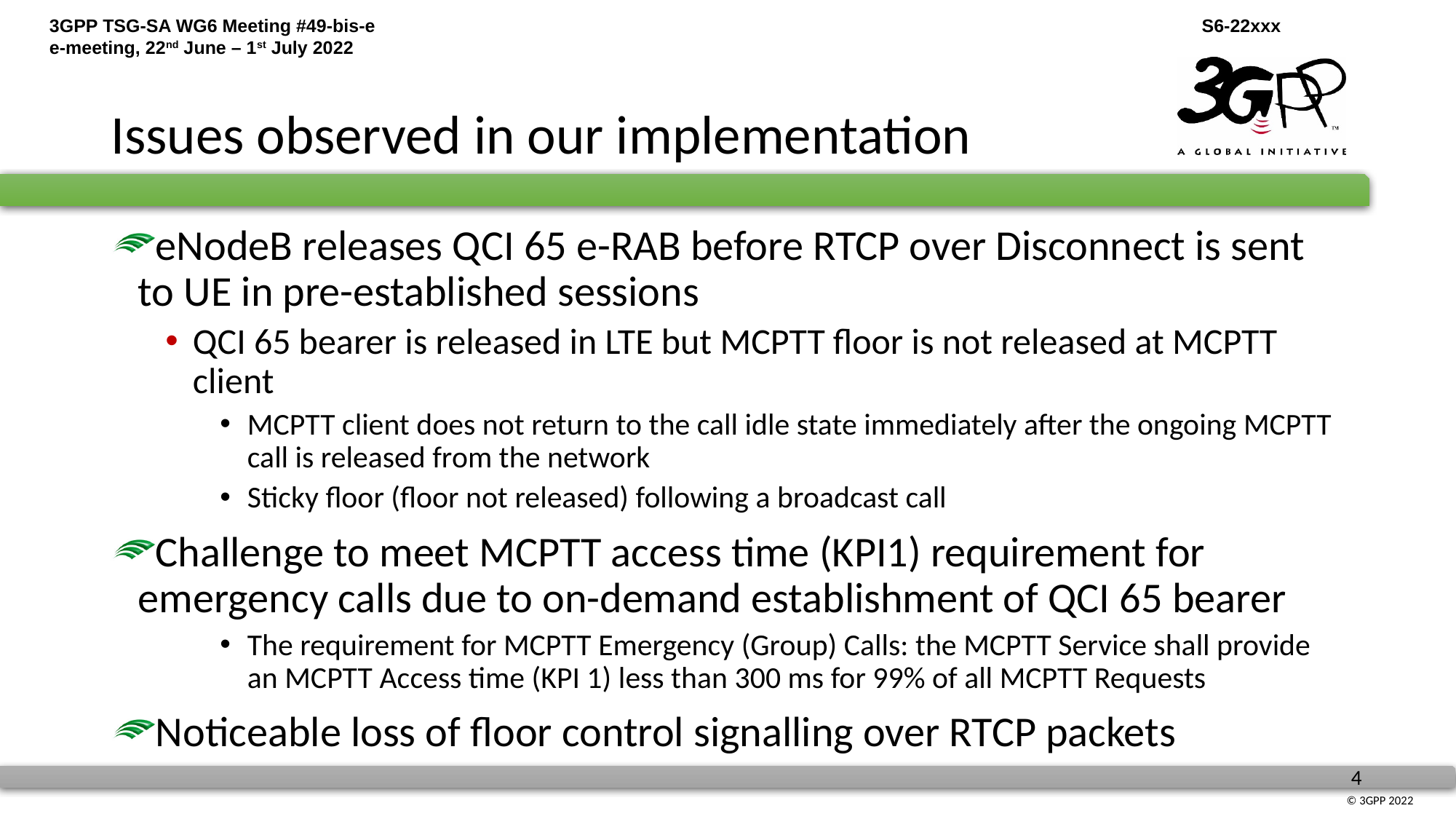

# Issues observed in our implementation
eNodeB releases QCI 65 e-RAB before RTCP over Disconnect is sent to UE in pre-established sessions
QCI 65 bearer is released in LTE but MCPTT floor is not released at MCPTT client
MCPTT client does not return to the call idle state immediately after the ongoing MCPTT call is released from the network
Sticky floor (floor not released) following a broadcast call
Challenge to meet MCPTT access time (KPI1) requirement for emergency calls due to on-demand establishment of QCI 65 bearer
The requirement for MCPTT Emergency (Group) Calls: the MCPTT Service shall provide an MCPTT Access time (KPI 1) less than 300 ms for 99% of all MCPTT Requests
Noticeable loss of floor control signalling over RTCP packets